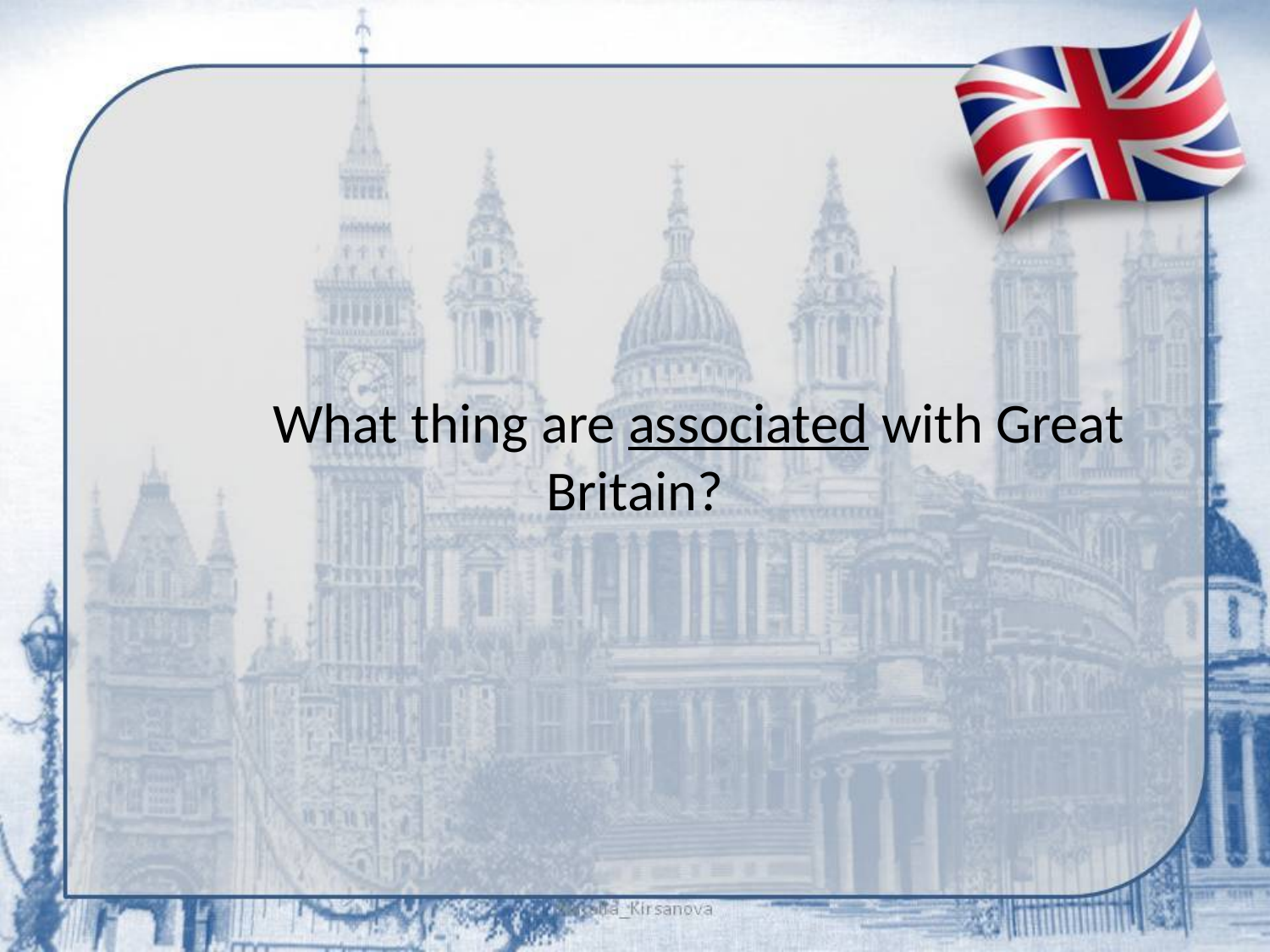

#

	What thing are associated with Great Britain?